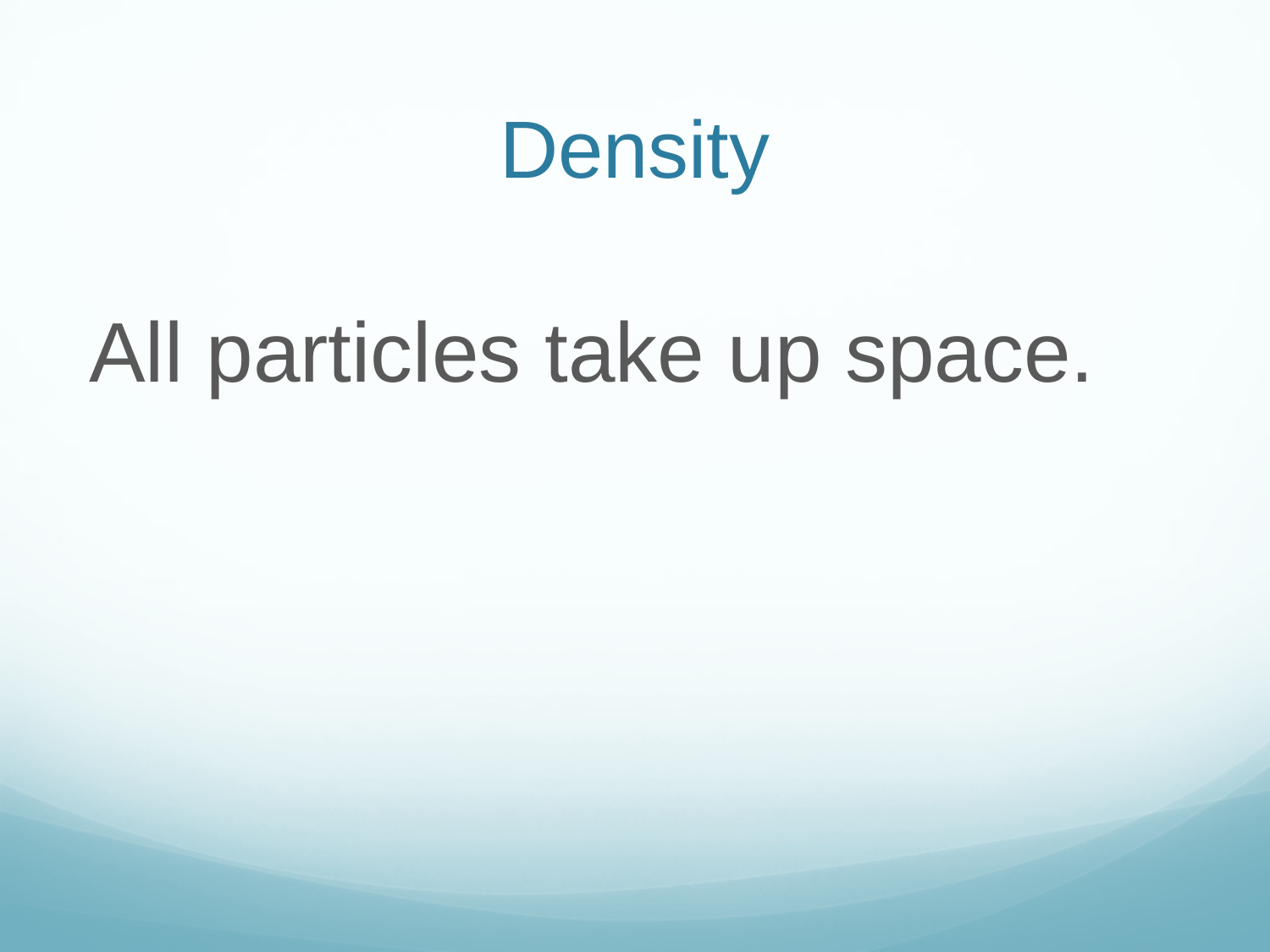

# Density

All particles take up space.